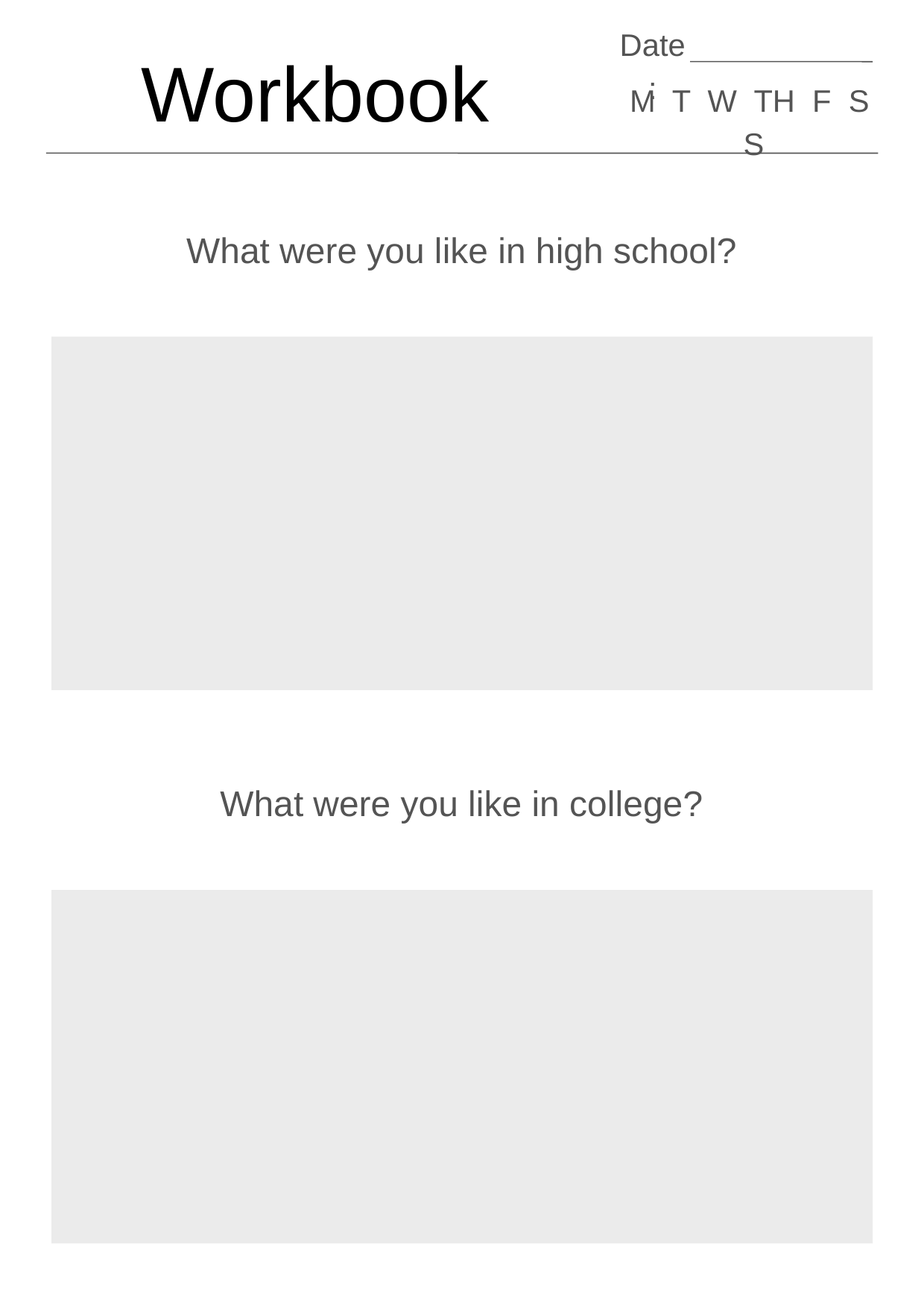

Date:
Workbook

M  T  W  TH  F  S  S

What were you like in high school?

What were you like in college?